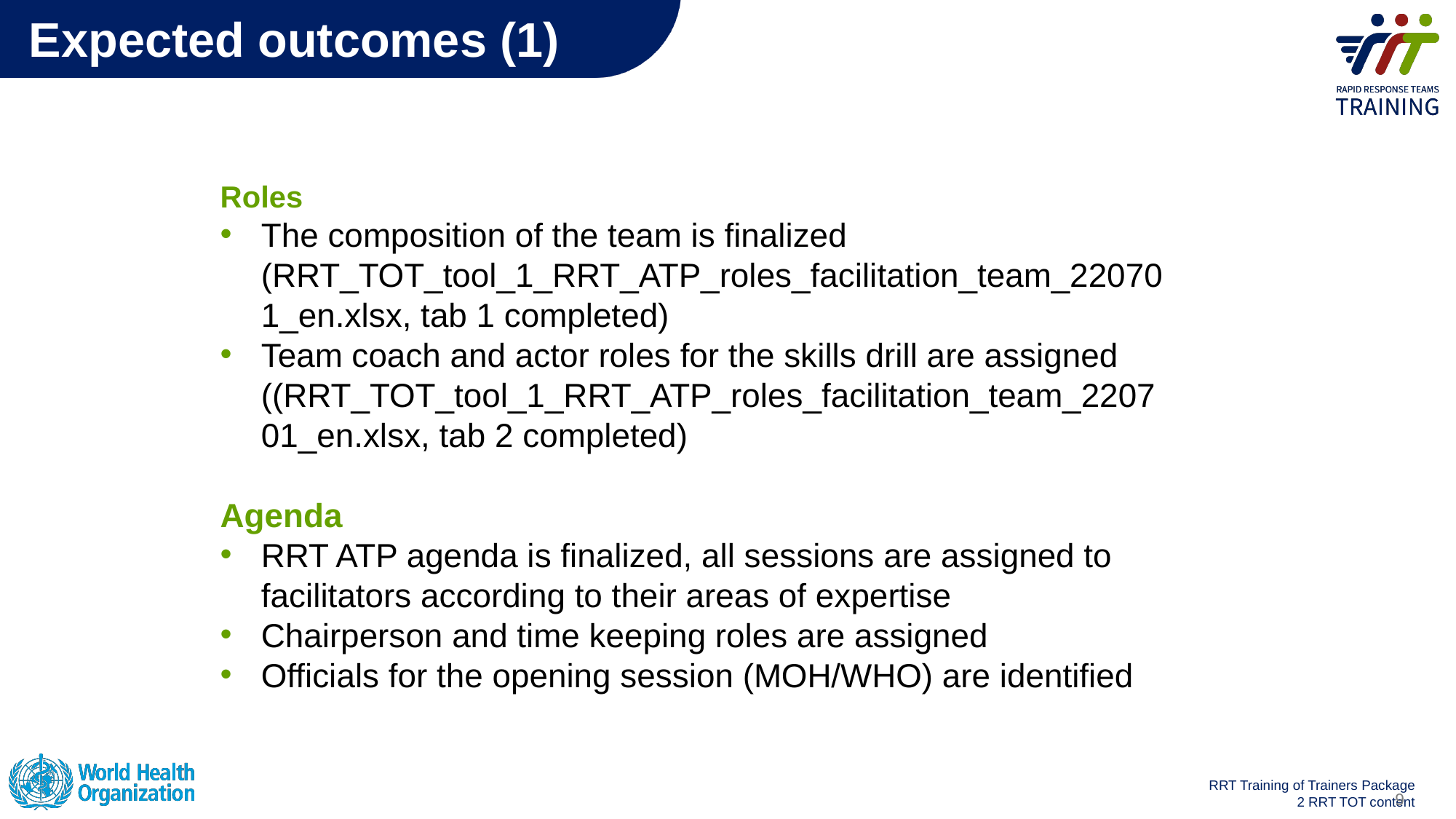

# Expected outcomes (1)
Roles
The composition of the team is finalized (RRT_TOT_tool_1_RRT_ATP_roles_facilitation_team_220701_en.xlsx, tab 1 completed)
Team coach and actor roles for the skills drill are assigned ((RRT_TOT_tool_1_RRT_ATP_roles_facilitation_team_220701_en.xlsx, tab 2 completed)

Agenda
RRT ATP agenda is finalized, all sessions are assigned to facilitators according to their areas of expertise
Chairperson and time keeping roles are assigned
Officials for the opening session (MOH/WHO) are identified